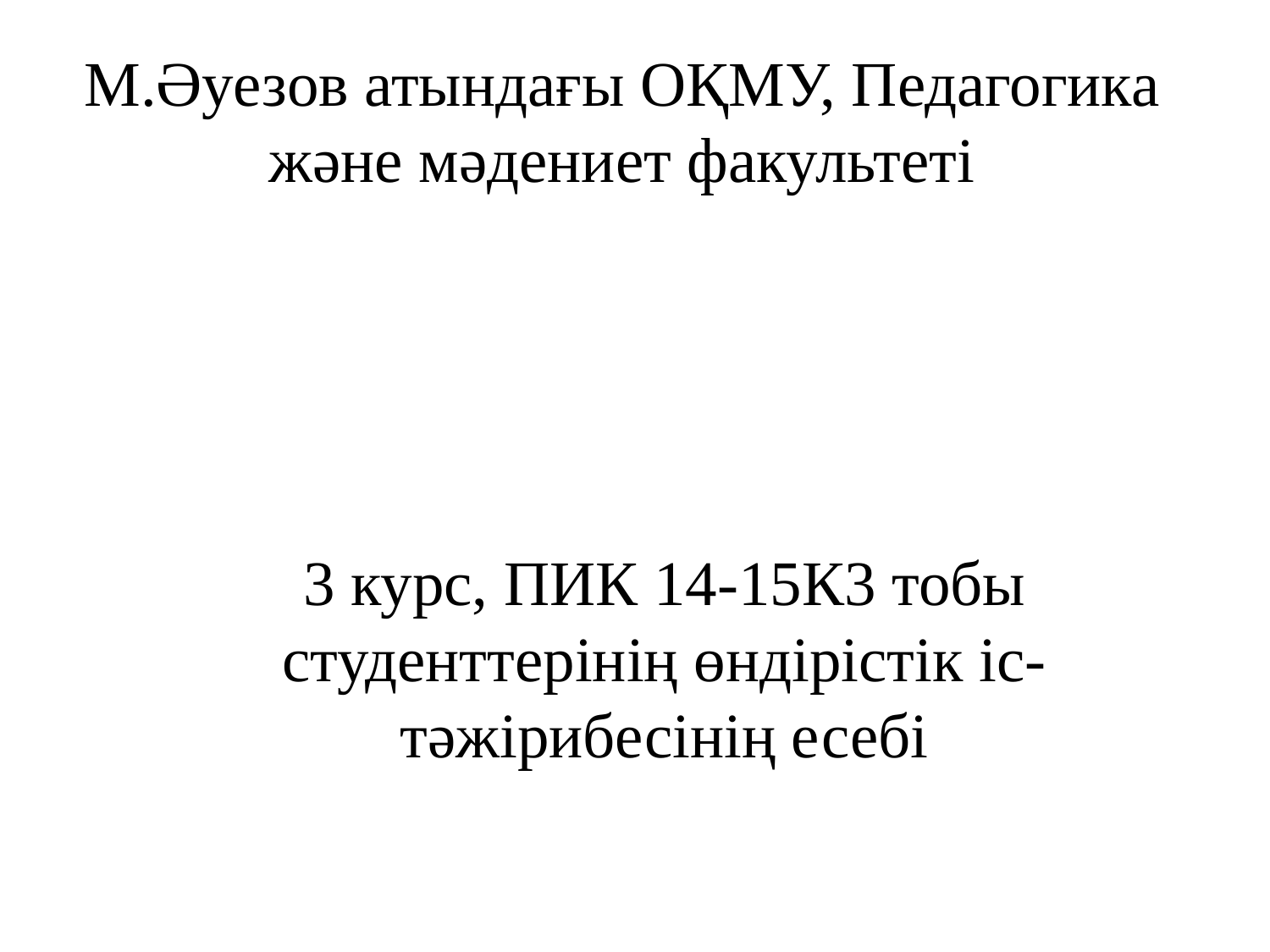

# М.Әуезов атындағы ОҚМУ, Педагогика және мәдениет факультеті
3 курс, ПИК 14-15К3 тобы студенттерінің өндірістік іс-тәжірибесінің есебі